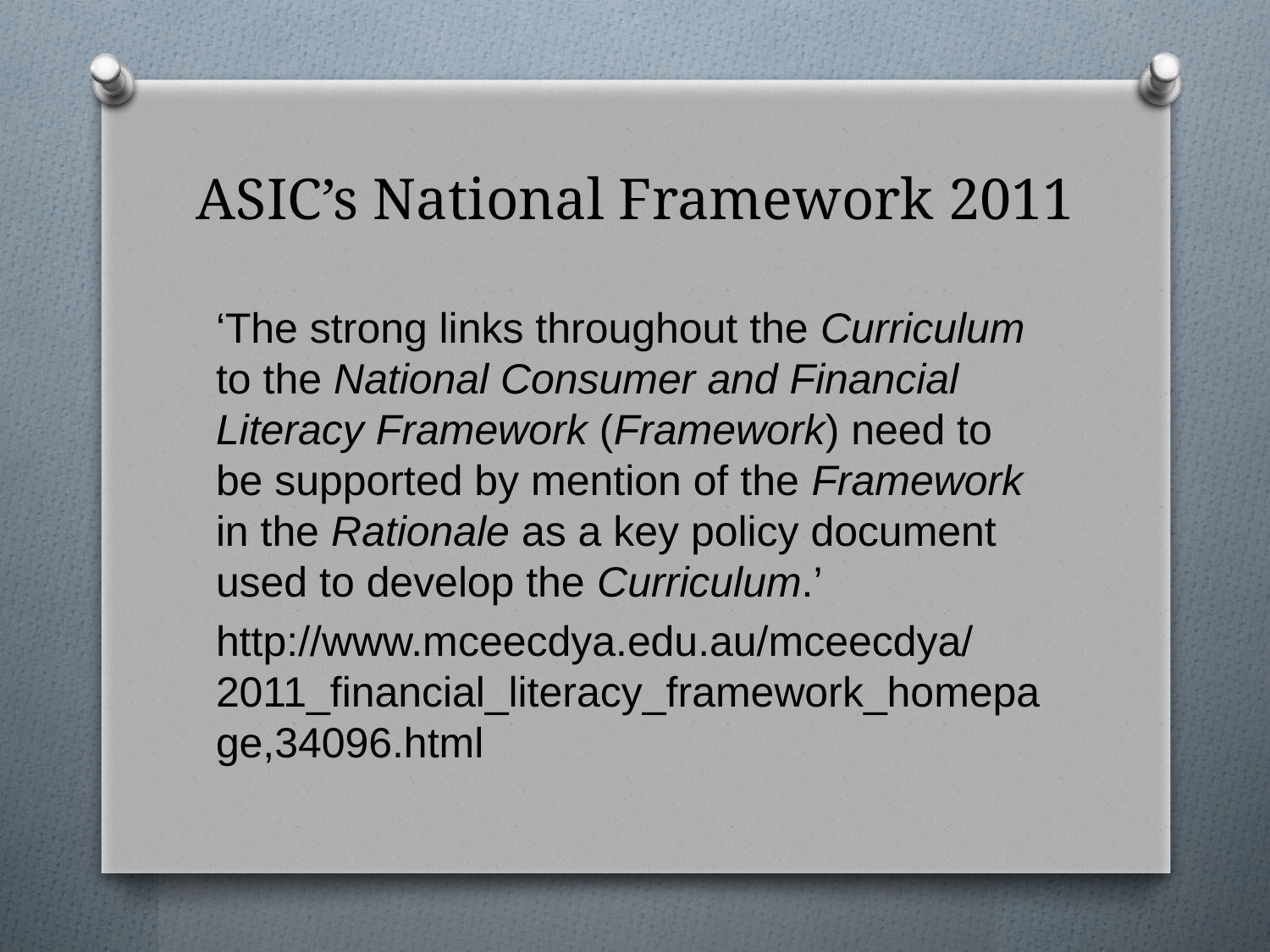

# ASIC’s National Framework 2011
‘The strong links throughout the Curriculum to the National Consumer and Financial Literacy Framework (Framework) need to be supported by mention of the Framework in the Rationale as a key policy document used to develop the Curriculum.’
http://www.mceecdya.edu.au/mceecdya/2011_financial_literacy_framework_homepage,34096.html